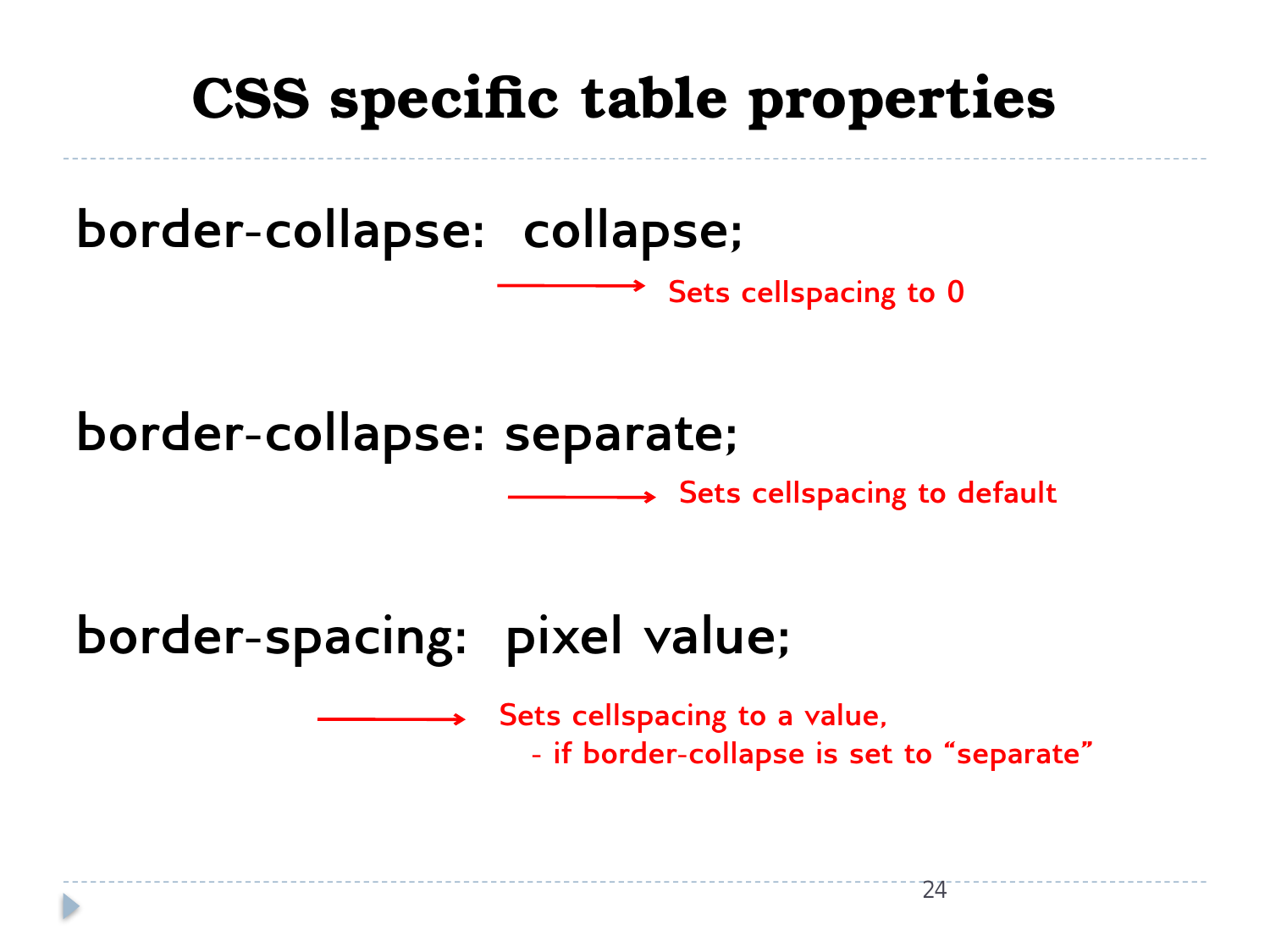

# CSS specific table properties
border-collapse:  collapse;

border-collapse: separate;

border-spacing:  pixel value;

Sets cellspacing to 0

Sets cellspacing to default
Sets cellspacing to a value,
   - if border-collapse is set to “separate”

24